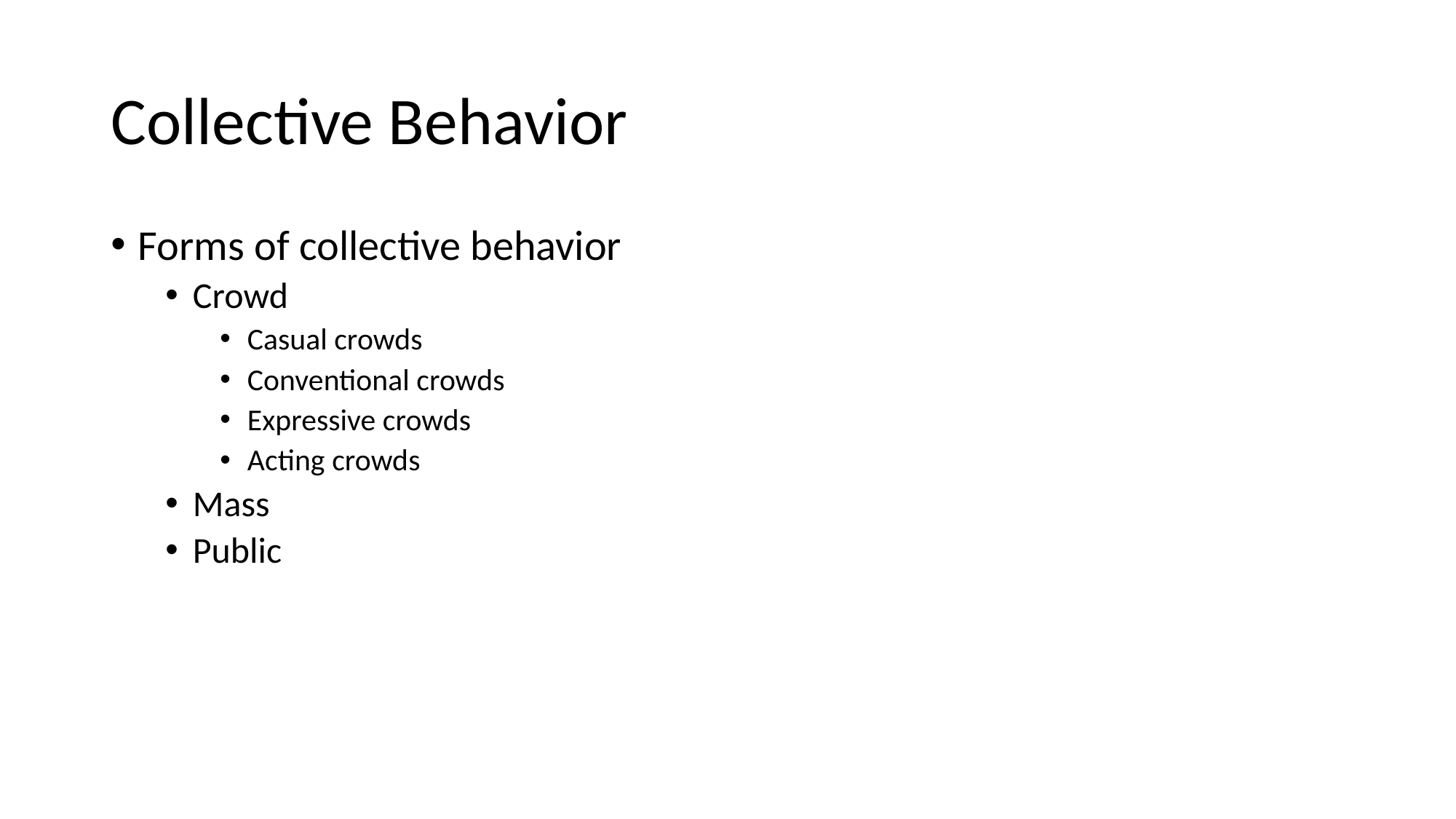

# Collective Behavior
Forms of collective behavior
Crowd
Casual crowds
Conventional crowds
Expressive crowds
Acting crowds
Mass
Public